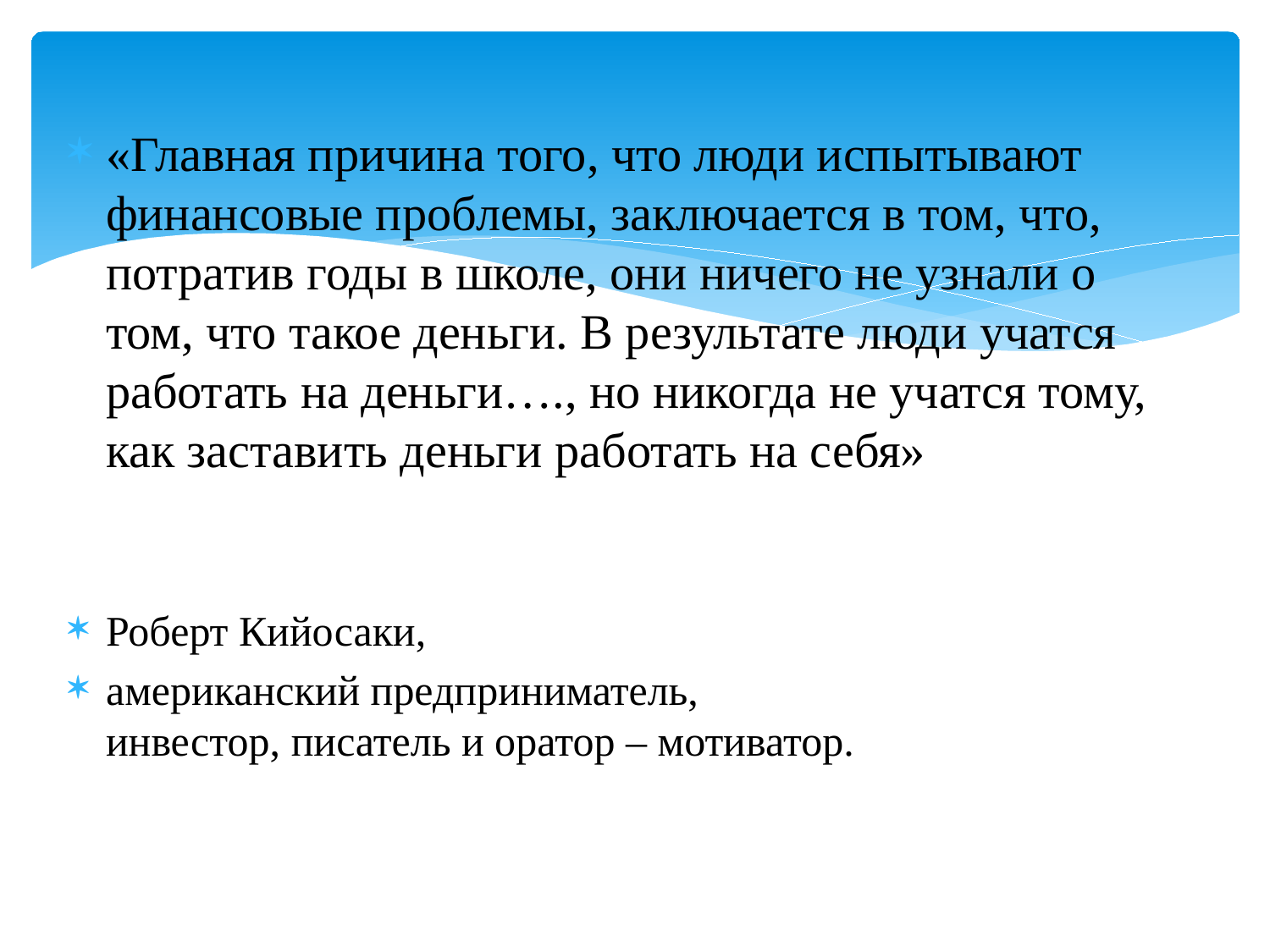

«Главная причина того, что люди испытывают финансовые проблемы, заключается в том, что, потратив годы в школе, они ничего не узнали о том, что такое деньги. В результате люди учатся работать на деньги…., но никогда не учатся тому, как заставить деньги работать на себя»

Роберт Кийосаки,
американский предприниматель,                                      инвестор, писатель и оратор – мотиватор.